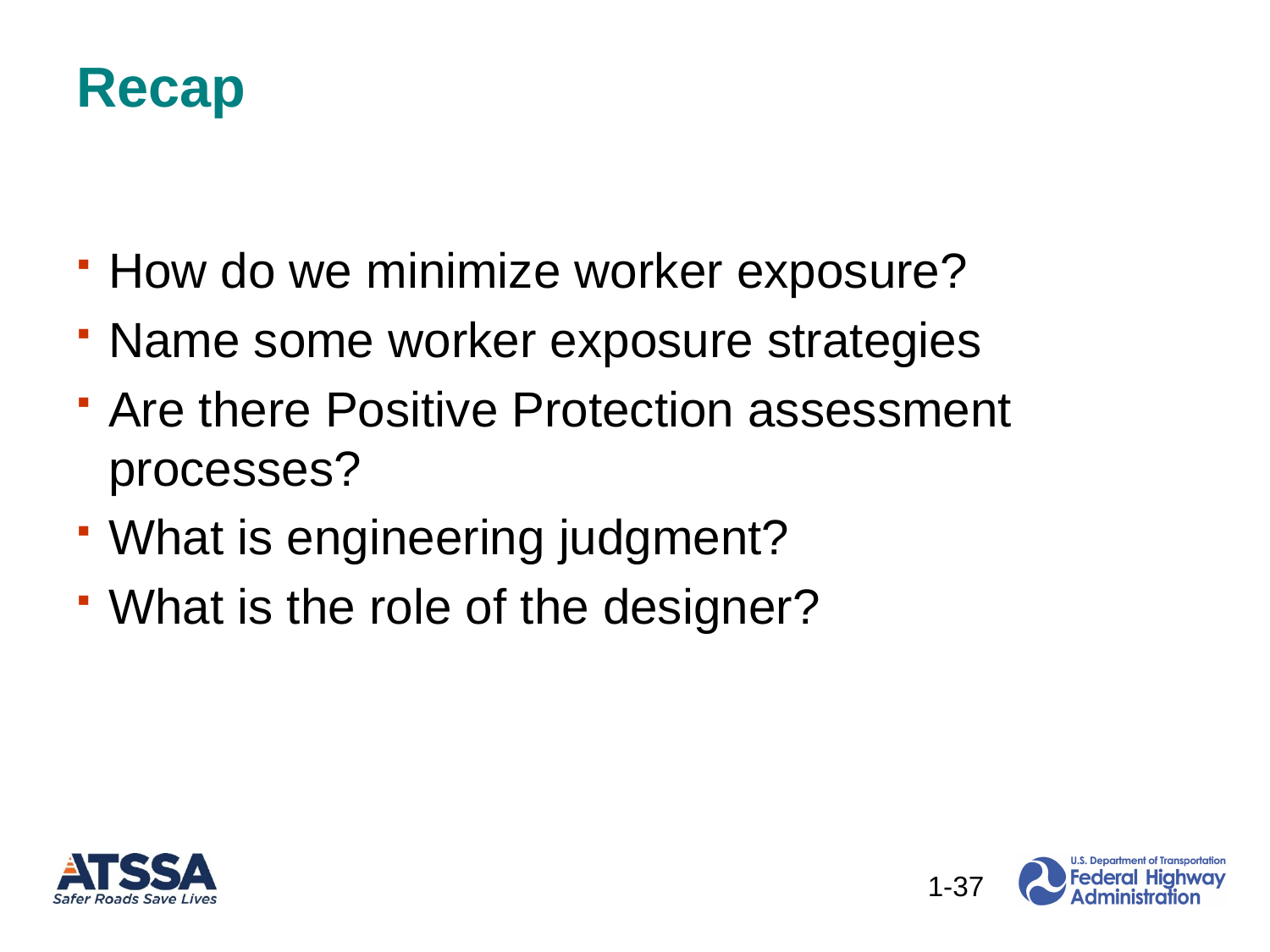

# Recap
How do we minimize worker exposure?
Name some worker exposure strategies
Are there Positive Protection assessment processes?
What is engineering judgment?
What is the role of the designer?